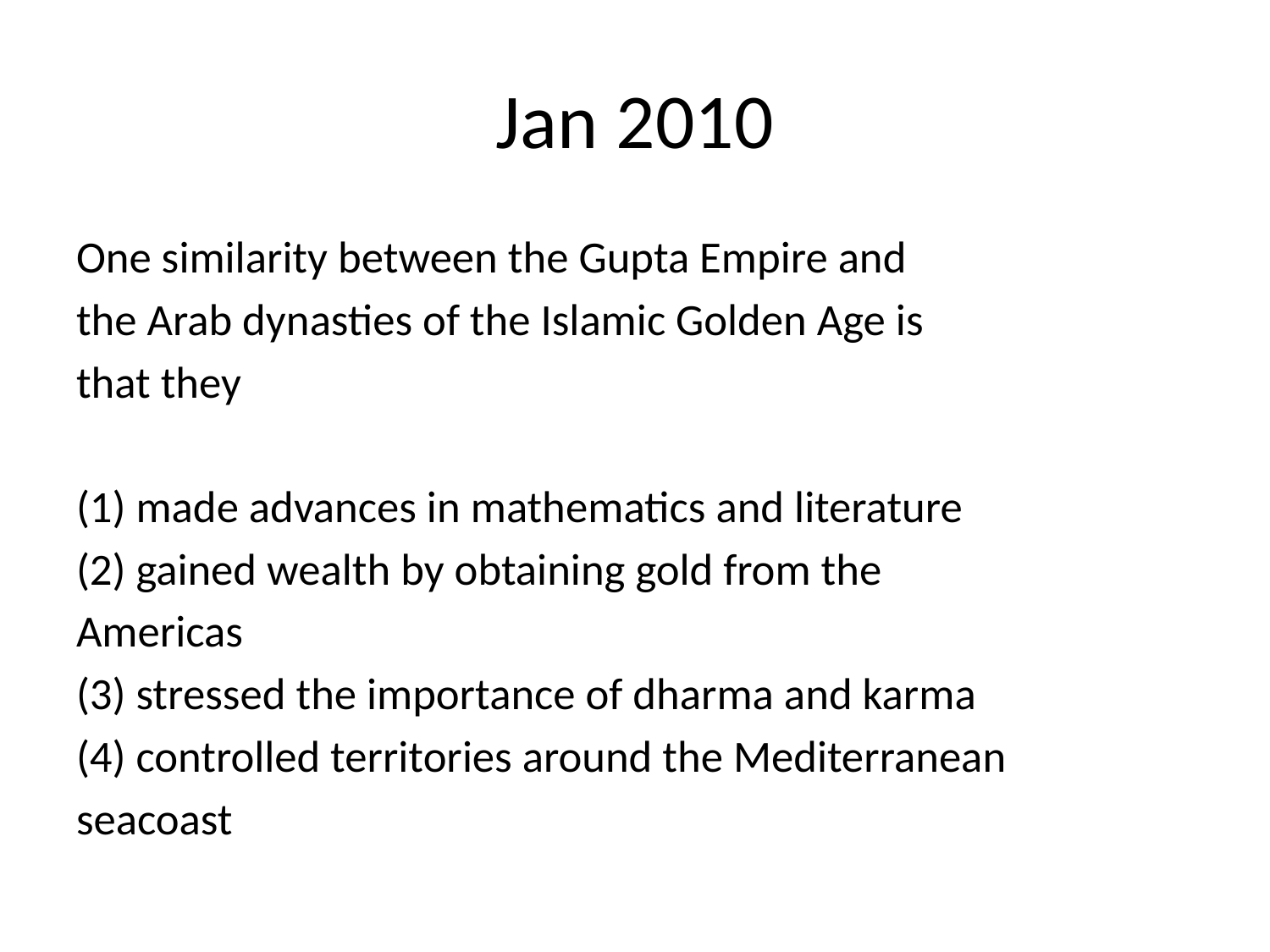

# Jan 2010
One similarity between the Gupta Empire and
the Arab dynasties of the Islamic Golden Age is
that they

(1) made advances in mathematics and literature
(2) gained wealth by obtaining gold from the
Americas
(3) stressed the importance of dharma and karma
(4) controlled territories around the Mediterranean
seacoast